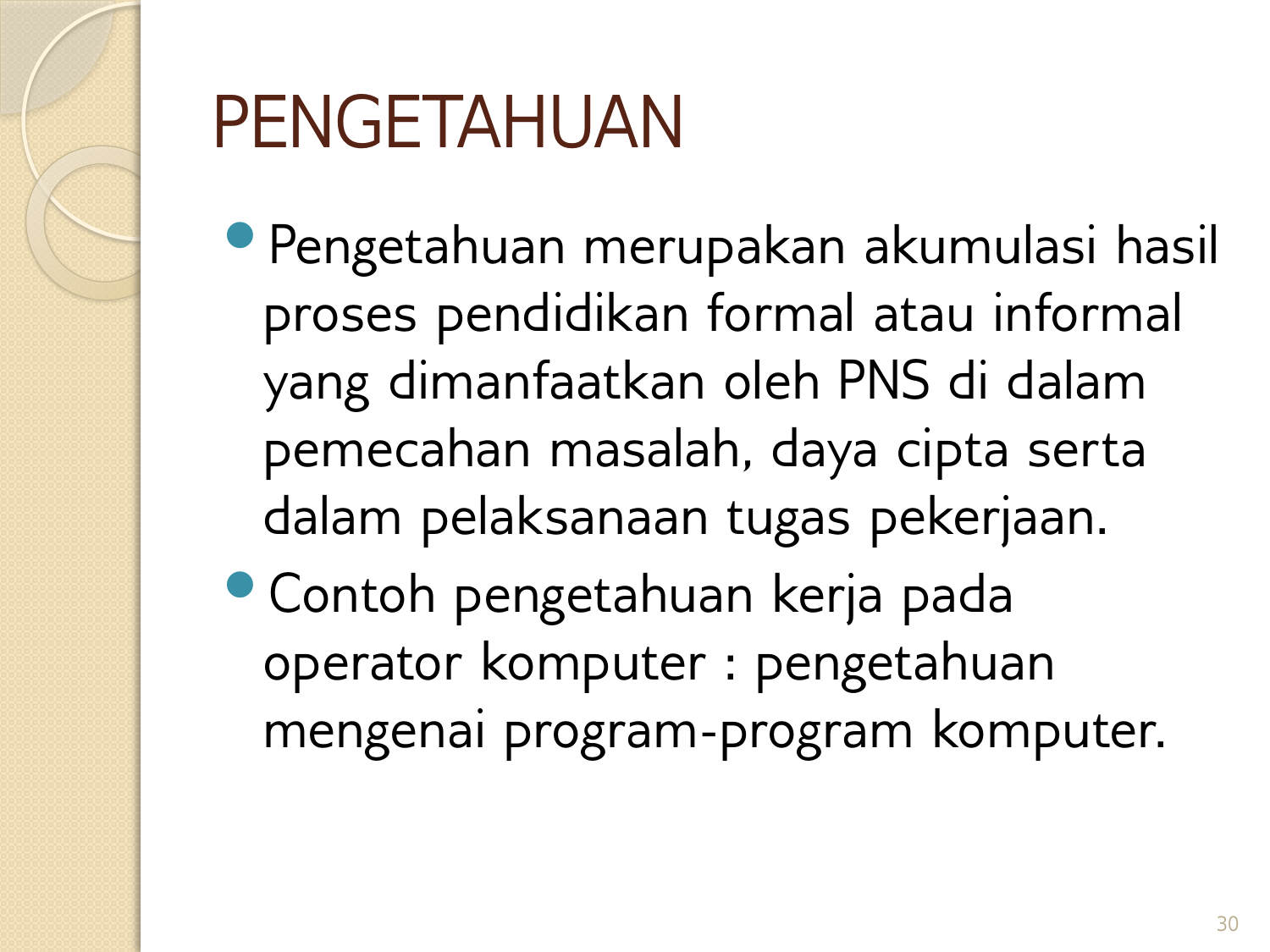

# PENGETAHUAN
Pengetahuan merupakan akumulasi hasil proses pendidikan formal atau informal yang dimanfaatkan oleh PNS di dalam pemecahan masalah, daya cipta serta dalam pelaksanaan tugas pekerjaan.
Contoh pengetahuan kerja pada operator komputer : pengetahuan mengenai program-program komputer.
30